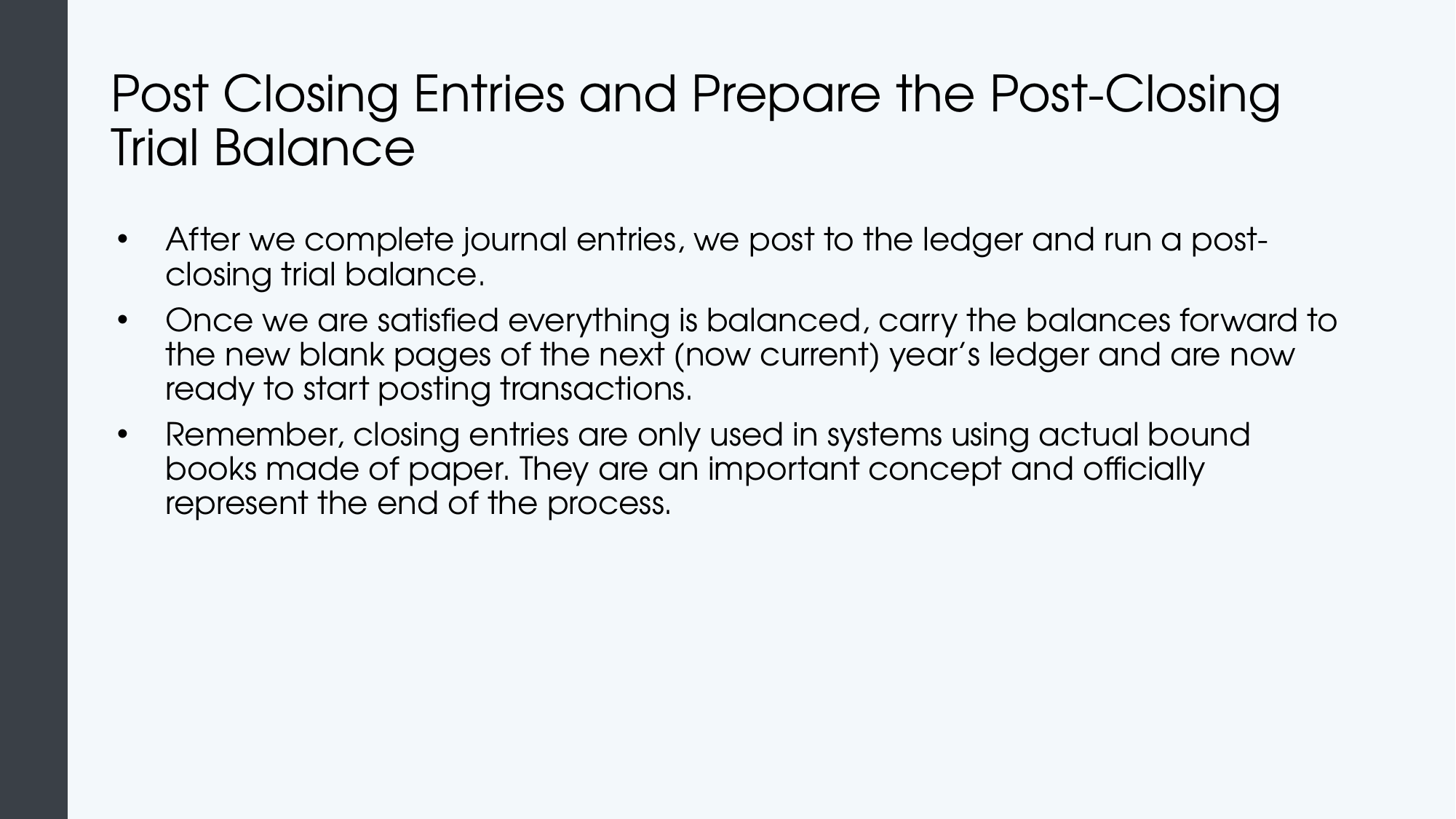

# Post Closing Entries and Prepare the Post-Closing Trial Balance
After we complete journal entries, we post to the ledger and run a post-closing trial balance.
Once we are satisfied everything is balanced, carry the balances forward to the new blank pages of the next (now current) year’s ledger and are now ready to start posting transactions.
Remember, closing entries are only used in systems using actual bound books made of paper. They are an important concept and officially represent the end of the process.